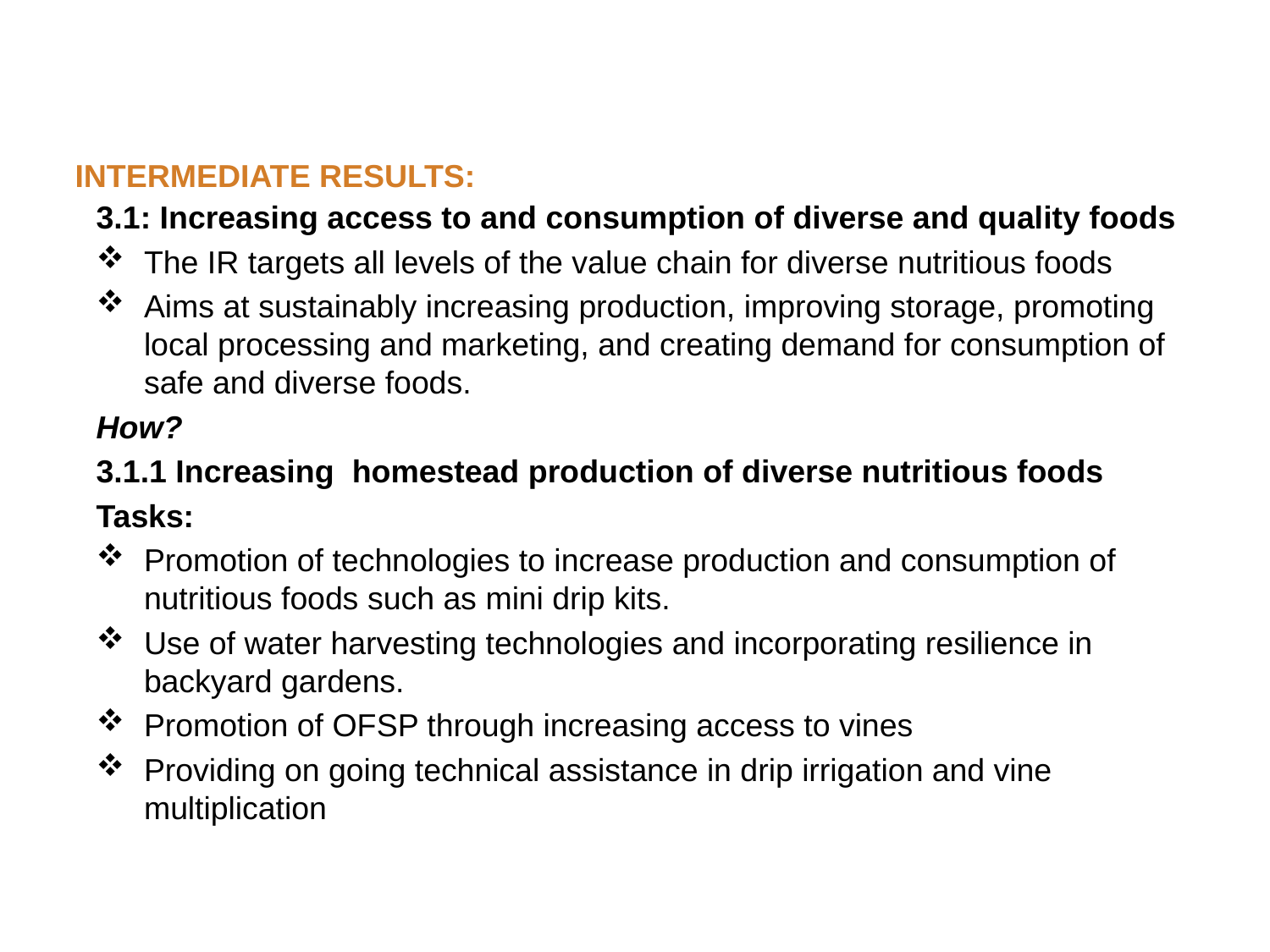

# Intermediate Results:
3.1: Increasing access to and consumption of diverse and quality foods
The IR targets all levels of the value chain for diverse nutritious foods
Aims at sustainably increasing production, improving storage, promoting local processing and marketing, and creating demand for consumption of safe and diverse foods.
How?
3.1.1 Increasing  homestead production of diverse nutritious foods
Tasks:
Promotion of technologies to increase production and consumption of nutritious foods such as mini drip kits.
Use of water harvesting technologies and incorporating resilience in backyard gardens.
Promotion of OFSP through increasing access to vines
Providing on going technical assistance in drip irrigation and vine multiplication